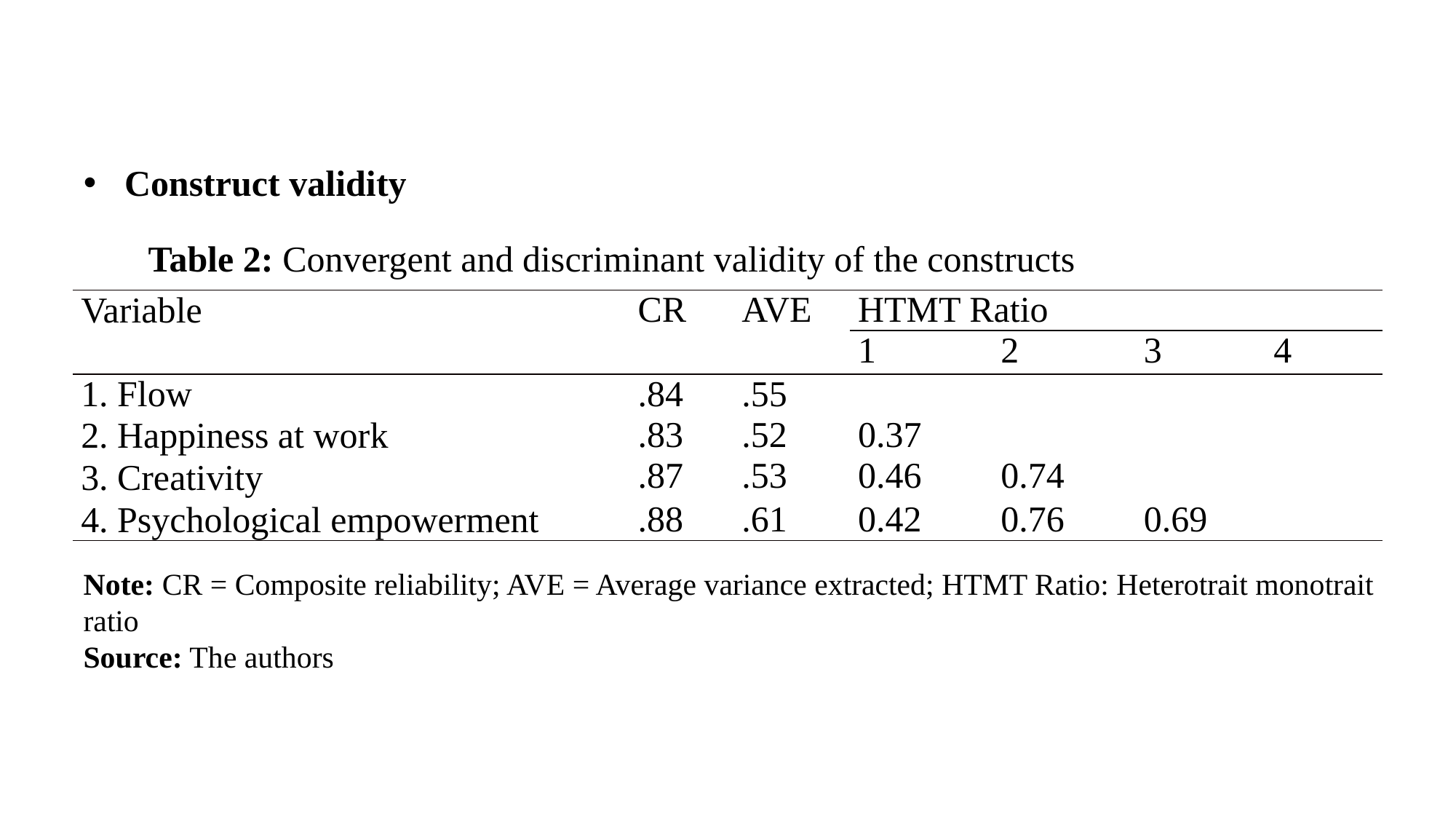

Construct validity
Table 2: Convergent and discriminant validity of the constructs
| Variable | CR | AVE | HTMT Ratio |  |  |  |
| --- | --- | --- | --- | --- | --- | --- |
|  |  |  | 1 | 2 | 3 | 4 |
| 1. Flow | .84 | .55 |  |  |  |  |
| 2. Happiness at work | .83 | .52 | 0.37 |  |  |  |
| 3. Creativity | .87 | .53 | 0.46 | 0.74 |  |  |
| 4. Psychological empowerment | .88 | .61 | 0.42 | 0.76 | 0.69 |  |
Note: CR = Composite reliability; AVE = Average variance extracted; HTMT Ratio: Heterotrait monotrait ratio
Source: The authors

14